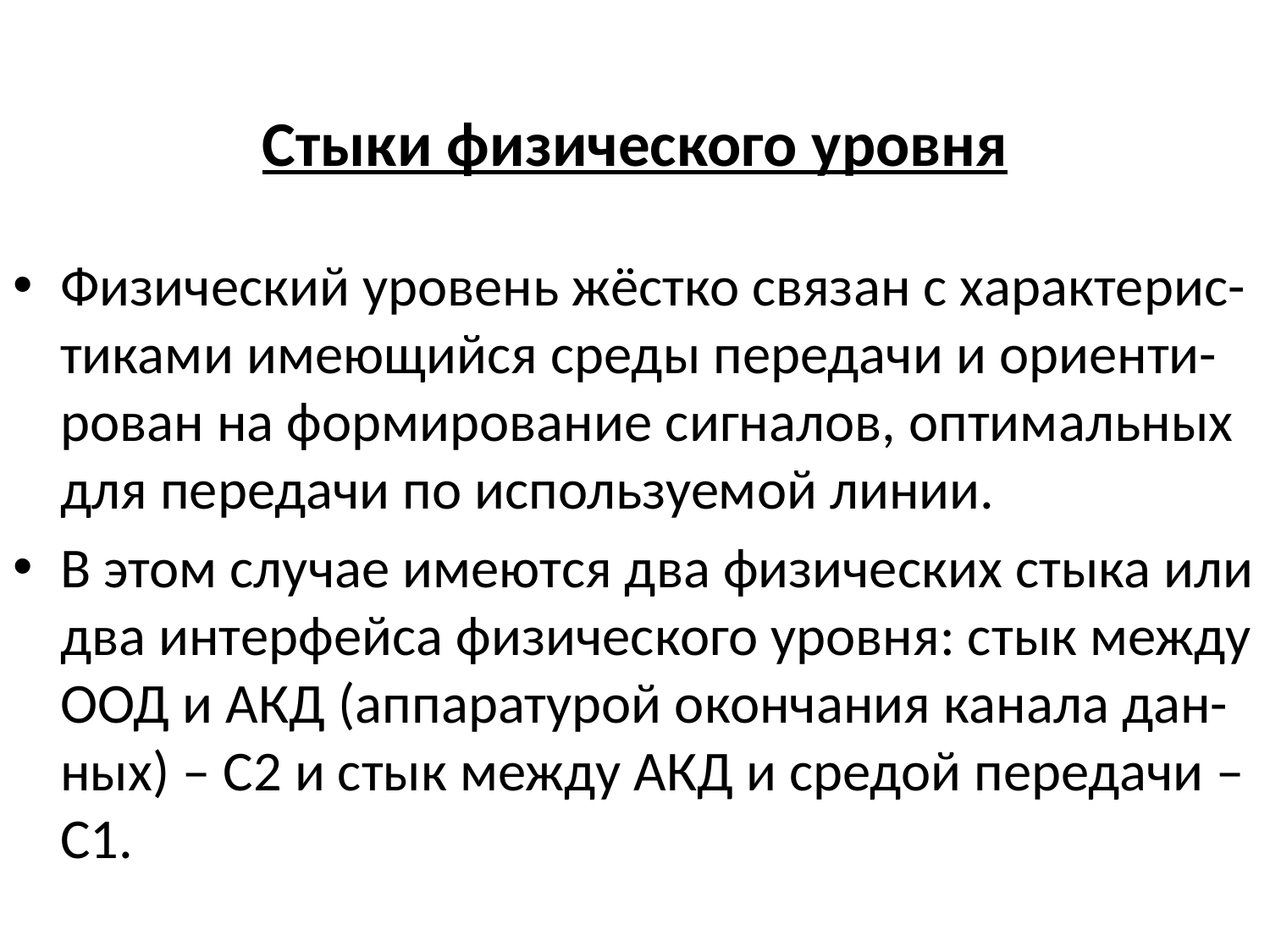

# Стыки физического уровня
Физический уровень жёстко связан с характерис- тиками имеющийся среды передачи и ориенти- рован на формирование сигналов, оптимальных для передачи по используемой линии.
В этом случае имеются два физических стыка или два интерфейса физического уровня: стык между ООД и АКД (аппаратурой окончания канала дан- ных) – С2 и стык между АКД и средой передачи – С1.